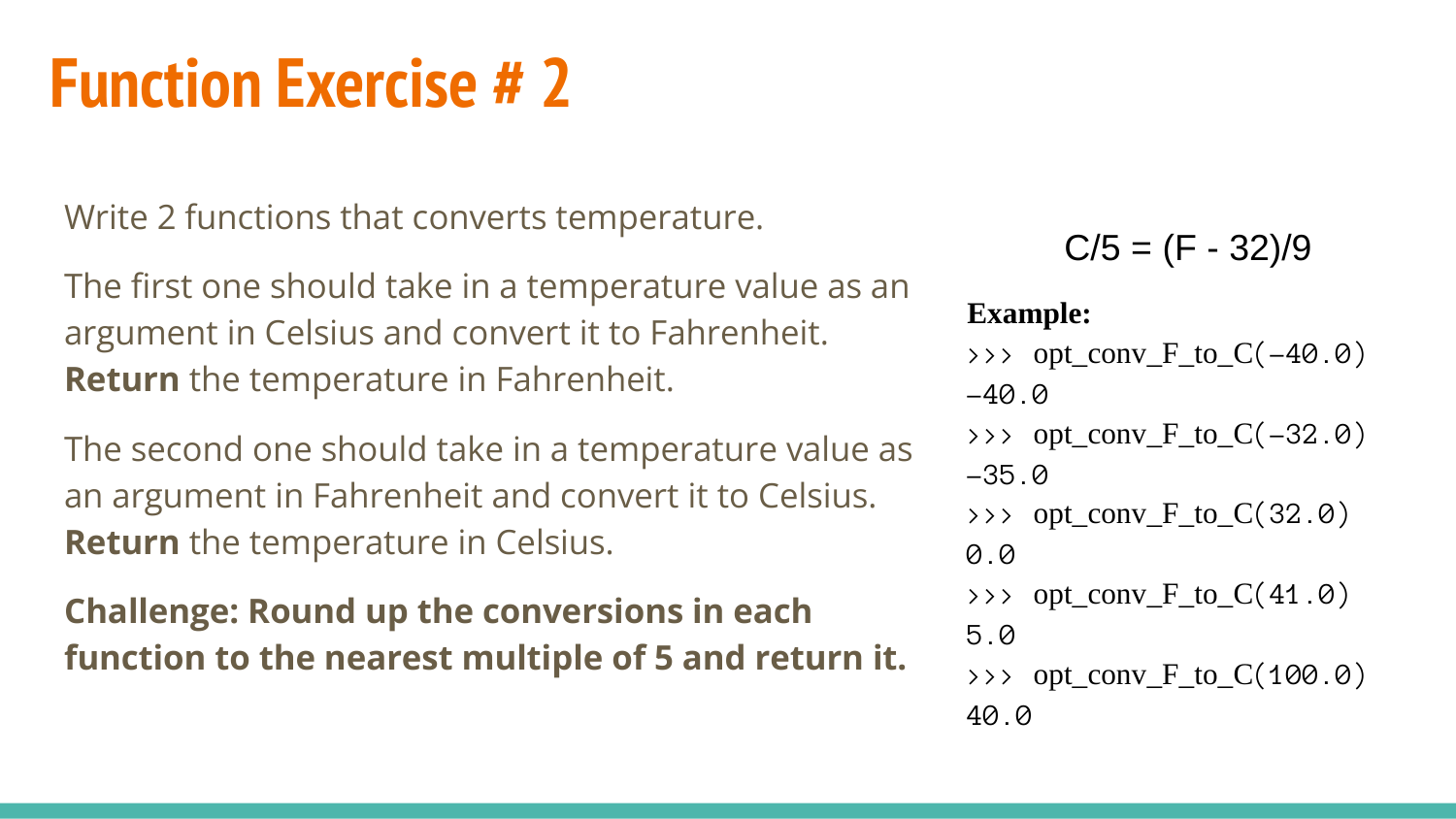

# Function Exercise # 2
Write 2 functions that converts temperature.
The first one should take in a temperature value as an argument in Celsius and convert it to Fahrenheit. Return the temperature in Fahrenheit.
The second one should take in a temperature value as an argument in Fahrenheit and convert it to Celsius. Return the temperature in Celsius.
Challenge: Round up the conversions in each function to the nearest multiple of 5 and return it.
C/5 = (F - 32)/9
Example:
>>> opt_conv_F_to_C(-40.0)
-40.0
>>> opt_conv_F_to_C(-32.0)
-35.0
>>> opt_conv_F_to_C(32.0)
0.0
>>> opt_conv_F_to_C(41.0)
5.0
>>> opt_conv_F_to_C(100.0)
40.0